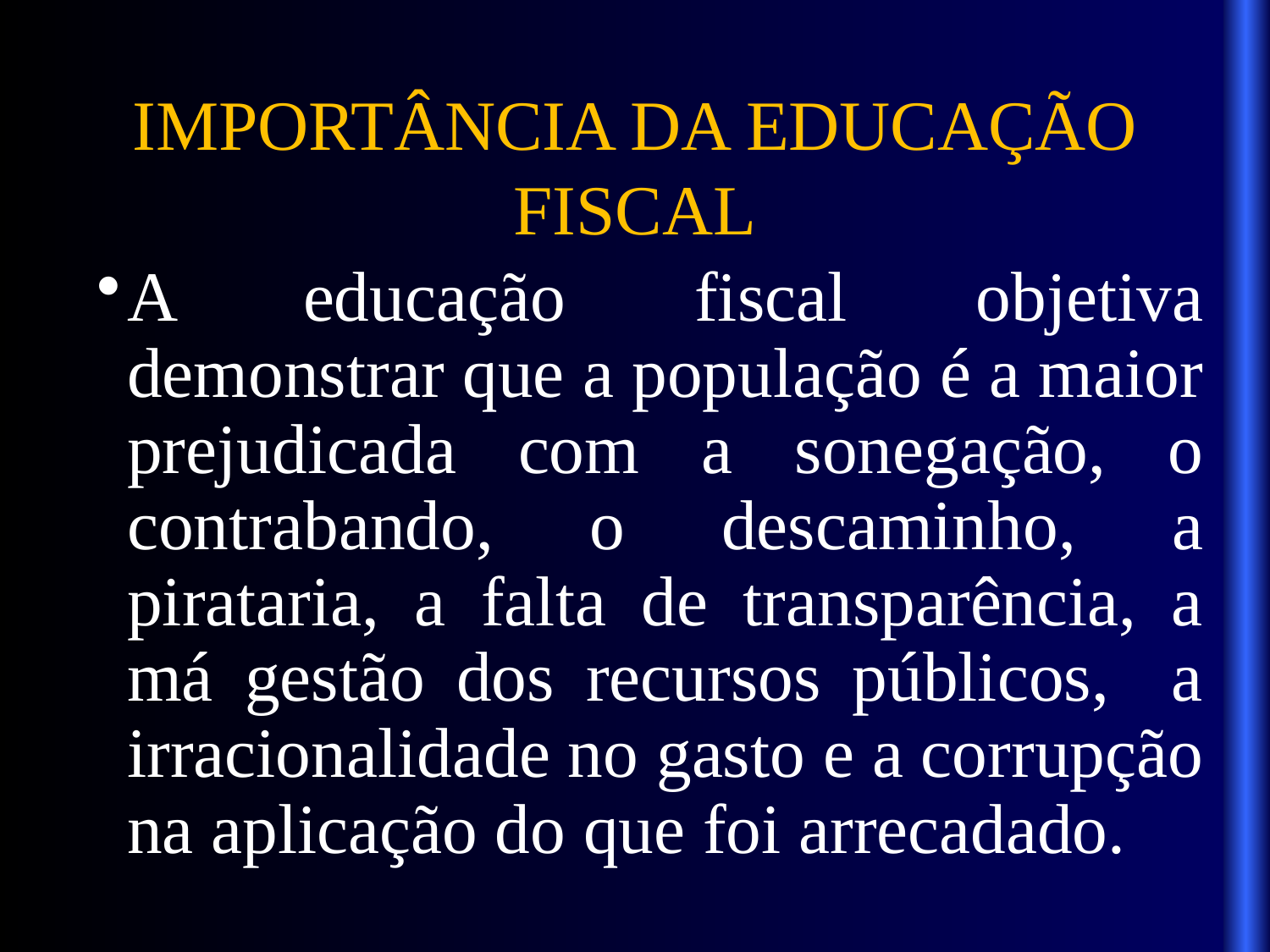

IMPORTÂNCIA DA EDUCAÇÃO FISCAL
A educação fiscal objetiva demonstrar que a população é a maior prejudicada com a sonegação, o contrabando, o descaminho, a pirataria, a falta de transparência, a má gestão dos recursos públicos,  a irracionalidade no gasto e a corrupção na aplicação do que foi arrecadado.